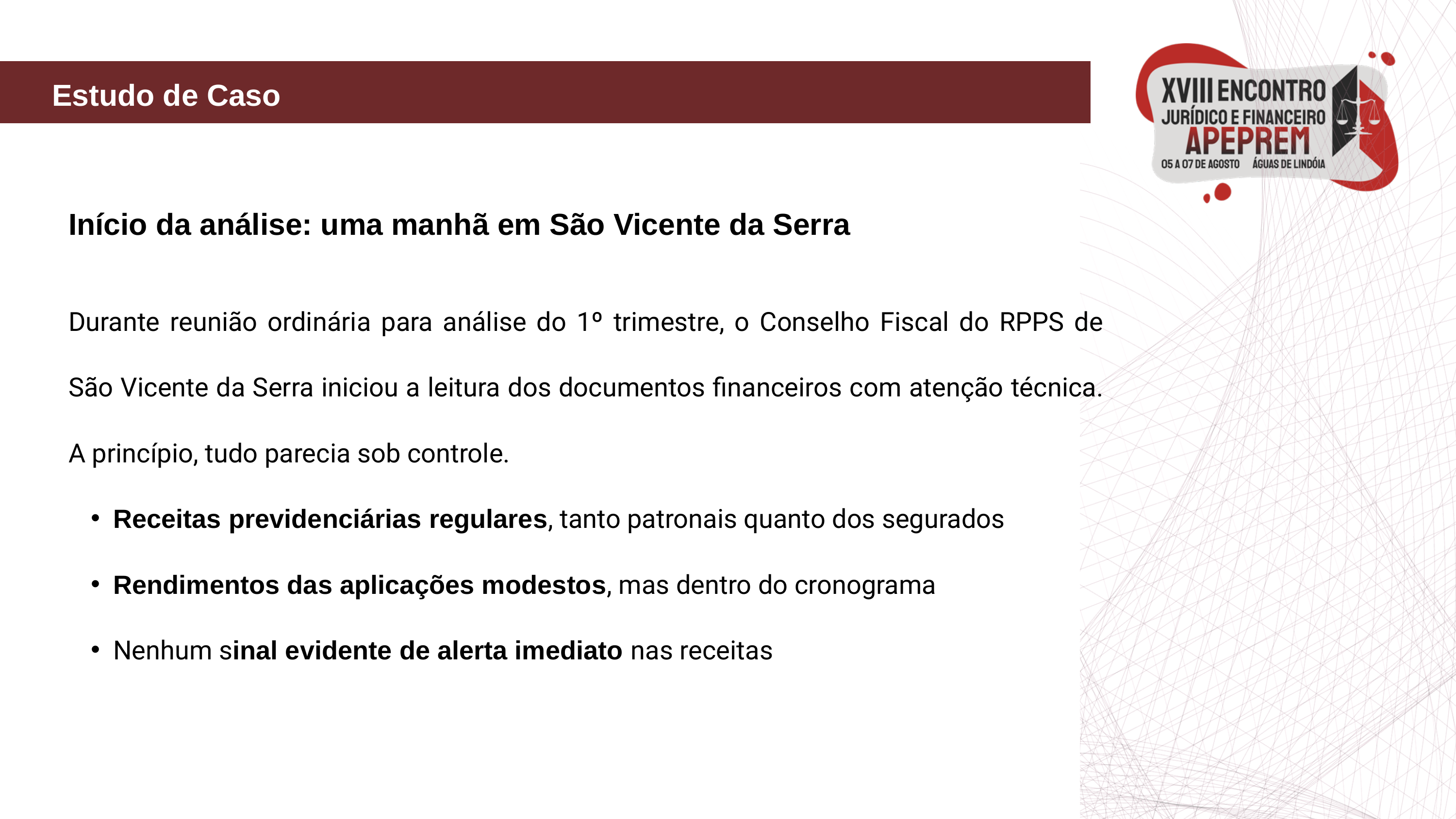

Estudo de Caso
Início da análise: uma manhã em São Vicente da Serra
Durante reunião ordinária para análise do 1º trimestre, o Conselho Fiscal do RPPS de São Vicente da Serra iniciou a leitura dos documentos financeiros com atenção técnica. A princípio, tudo parecia sob controle.
Receitas previdenciárias regulares, tanto patronais quanto dos segurados
Rendimentos das aplicações modestos, mas dentro do cronograma
Nenhum sinal evidente de alerta imediato nas receitas